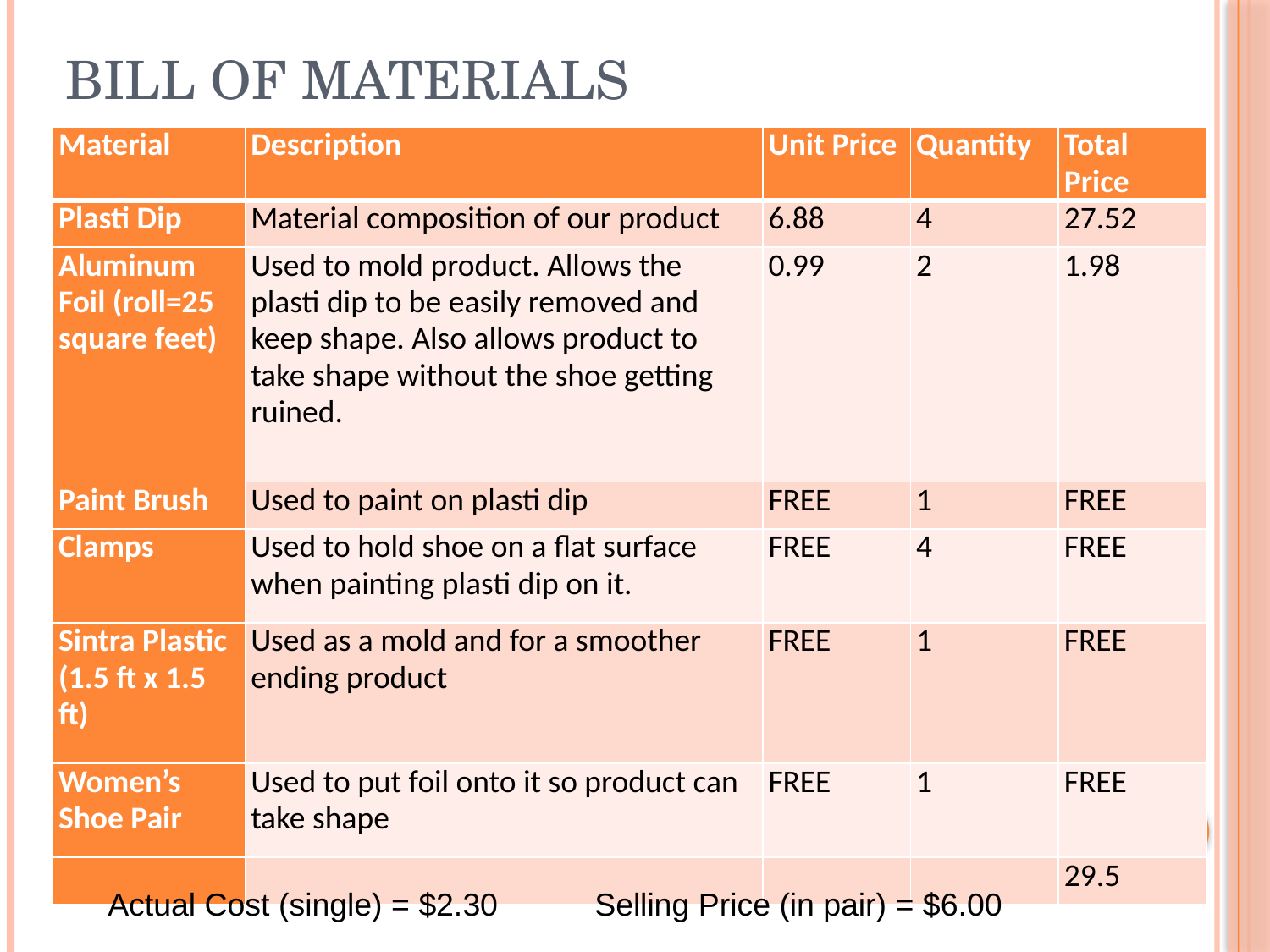

# Bill of Materials
| Material | Description | Unit Price | Quantity | Total Price |
| --- | --- | --- | --- | --- |
| Plasti Dip | Material composition of our product | 6.88 | 4 | 27.52 |
| Aluminum Foil (roll=25 square feet) | Used to mold product. Allows the plasti dip to be easily removed and keep shape. Also allows product to take shape without the shoe getting ruined. | 0.99 | 2 | 1.98 |
| Paint Brush | Used to paint on plasti dip | FREE | 1 | FREE |
| Clamps | Used to hold shoe on a flat surface when painting plasti dip on it. | FREE | 4 | FREE |
| Sintra Plastic (1.5 ft x 1.5 ft) | Used as a mold and for a smoother ending product | FREE | 1 | FREE |
| Women’s Shoe Pair | Used to put foil onto it so product can take shape | FREE | 1 | FREE |
|  |  |  |  | 29.5 |
Actual Cost (single) = $2.30
Selling Price (in pair) = $6.00